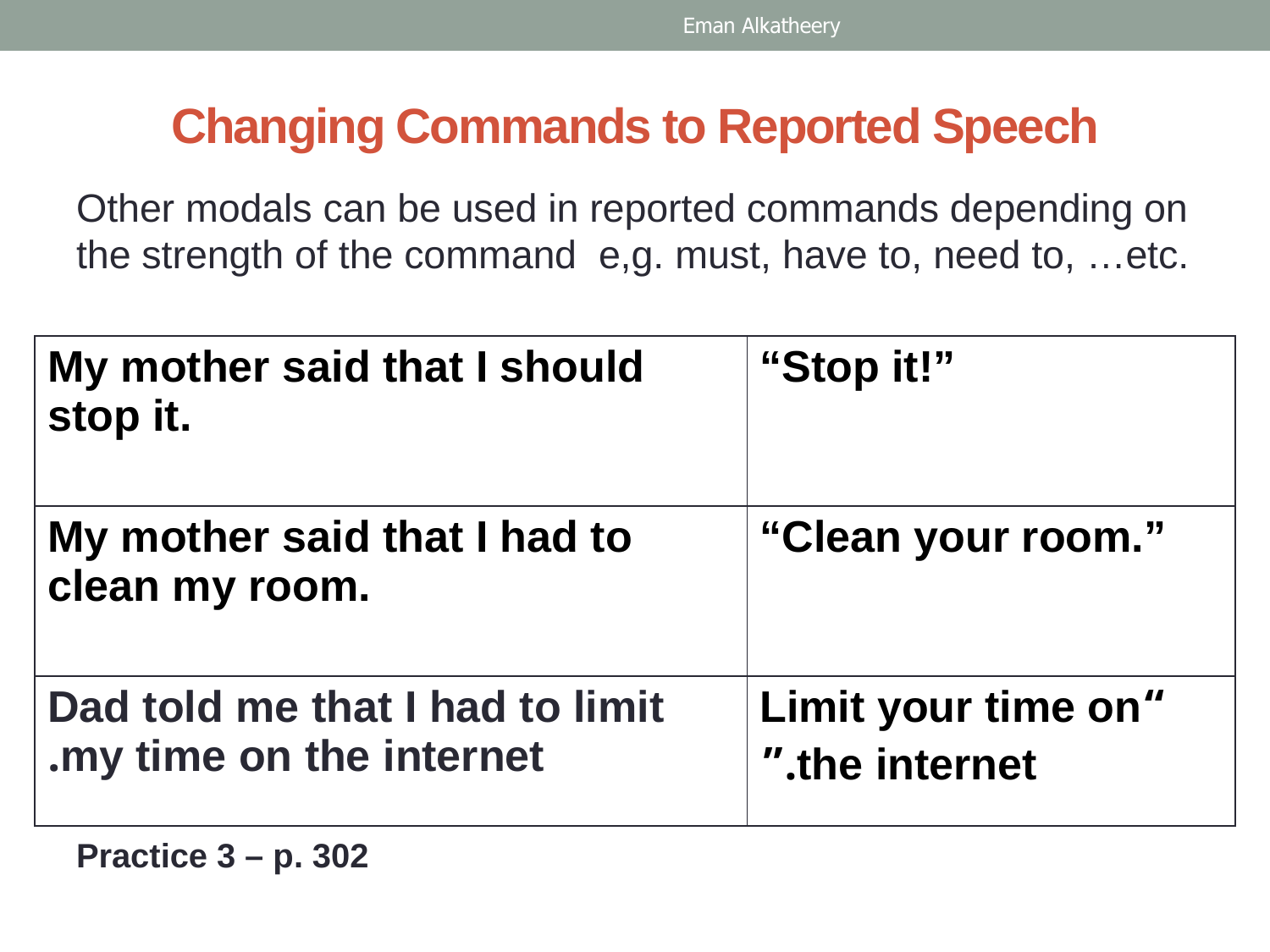

Eman Alkatheery
# Changing Commands to Reported Speech
Other modals can be used in reported commands depending on the strength of the command  e,g. must, have to, need to, …etc.

Practice 3 – p. 302

| My mother said that I should stop it. | “Stop it!” |
| --- | --- |
| My mother said that I had to clean my room. | “Clean your room.” |
| Dad told me that I had to limit my time on the internet. | “Limit your time on the internet.” |